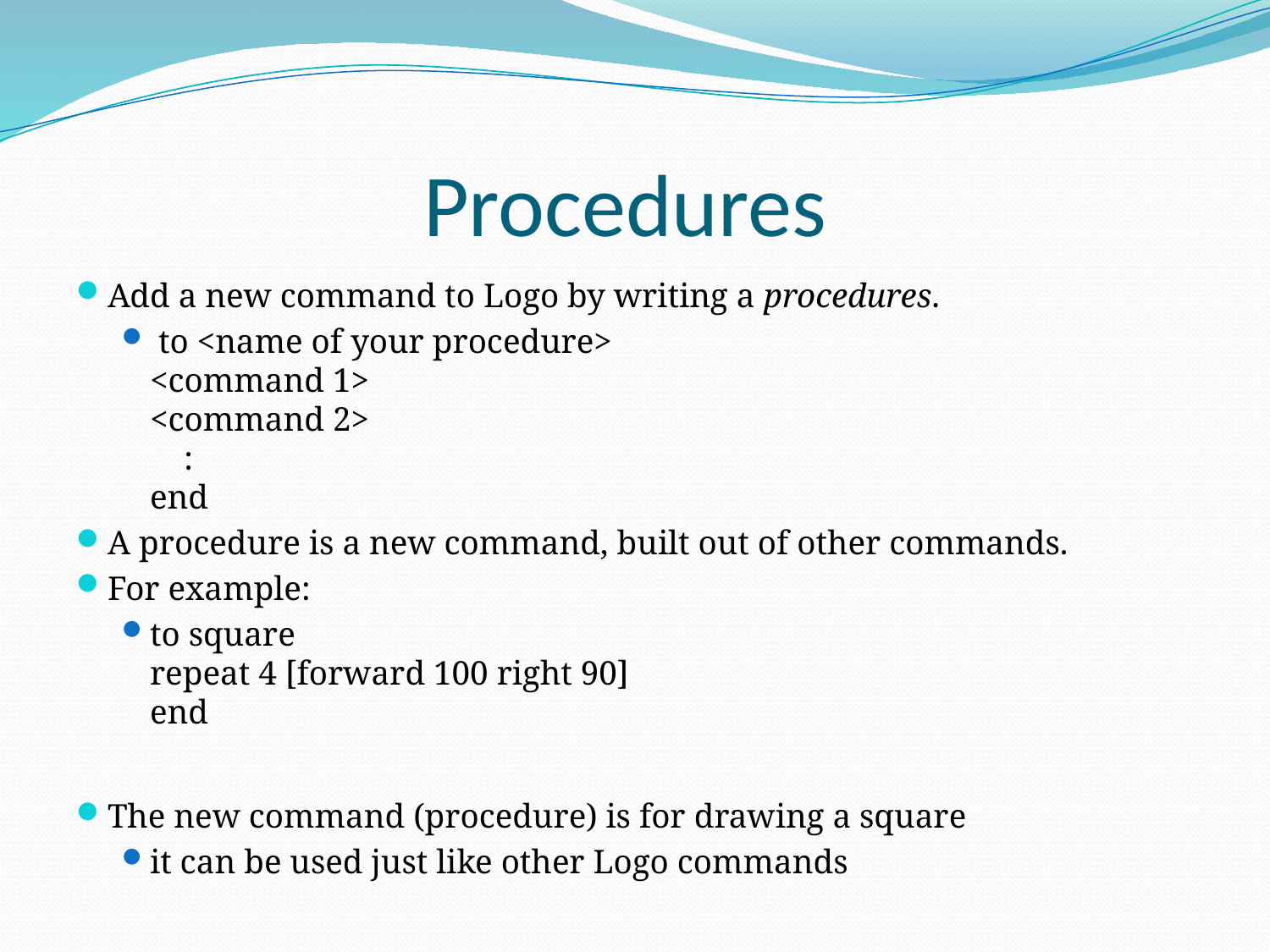

# Procedures
Add a new command to Logo by writing a procedures.
 to <name of your procedure>
<command 1>
<command 2>
    :
end
A procedure is a new command, built out of other commands.
For example:
to square
repeat 4 [forward 100 right 90]
end

The new command (procedure) is for drawing a square
it can be used just like other Logo commands